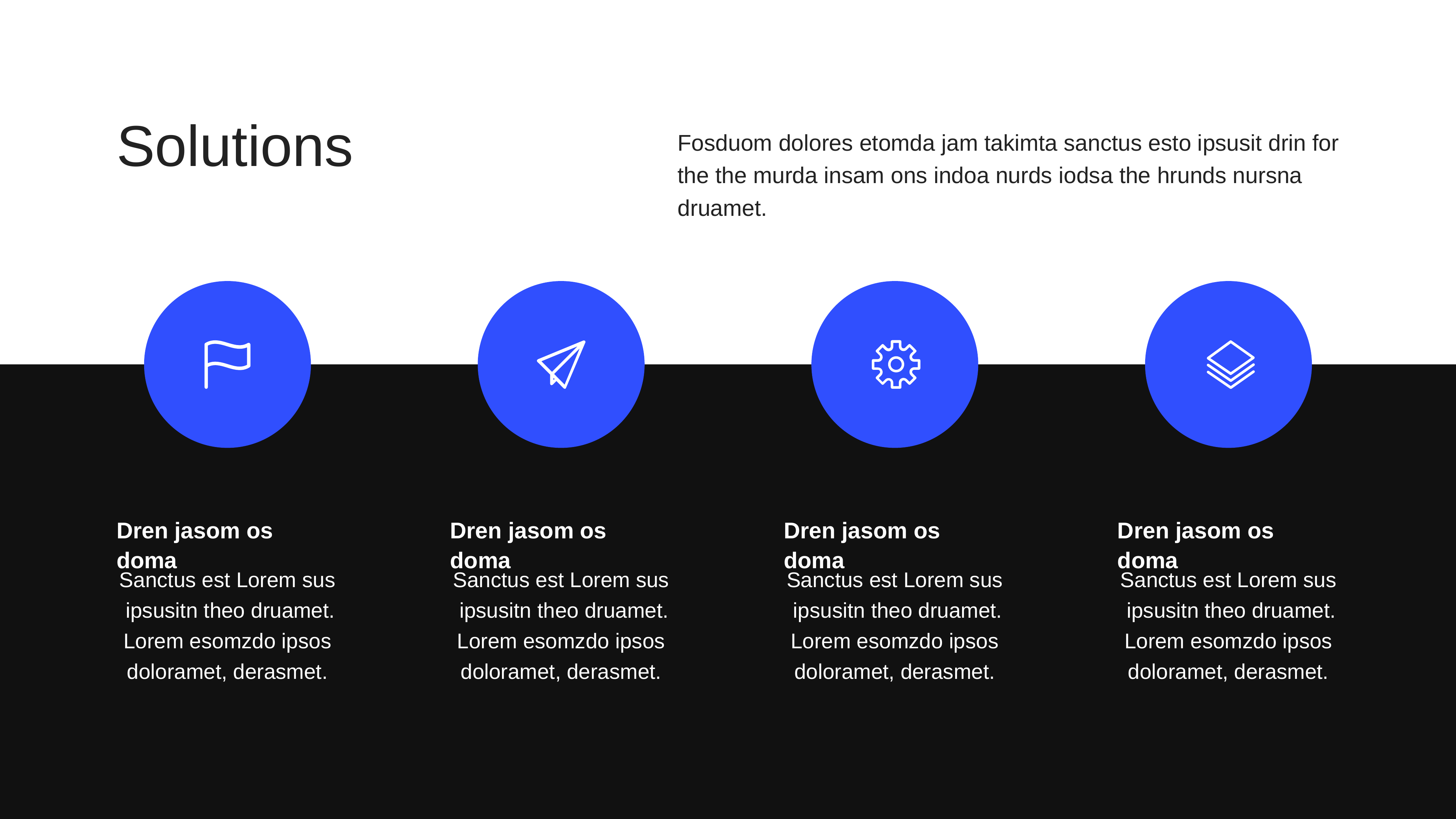

Solutions
Fosduom dolores etomda jam takimta sanctus esto ipsusit drin for the the murda insam ons indoa nurds iodsa the hrunds nursna druamet.

Dren jasom os doma
Dren jasom os doma
Dren jasom os doma
Dren jasom os doma
Sanctus est Lorem sus  ipsusitn theo druamet. Lorem esomzdo ipsos doloramet, derasmet.
Sanctus est Lorem sus  ipsusitn theo druamet. Lorem esomzdo ipsos doloramet, derasmet.
Sanctus est Lorem sus  ipsusitn theo druamet. Lorem esomzdo ipsos doloramet, derasmet.
Sanctus est Lorem sus  ipsusitn theo druamet. Lorem esomzdo ipsos doloramet, derasmet.